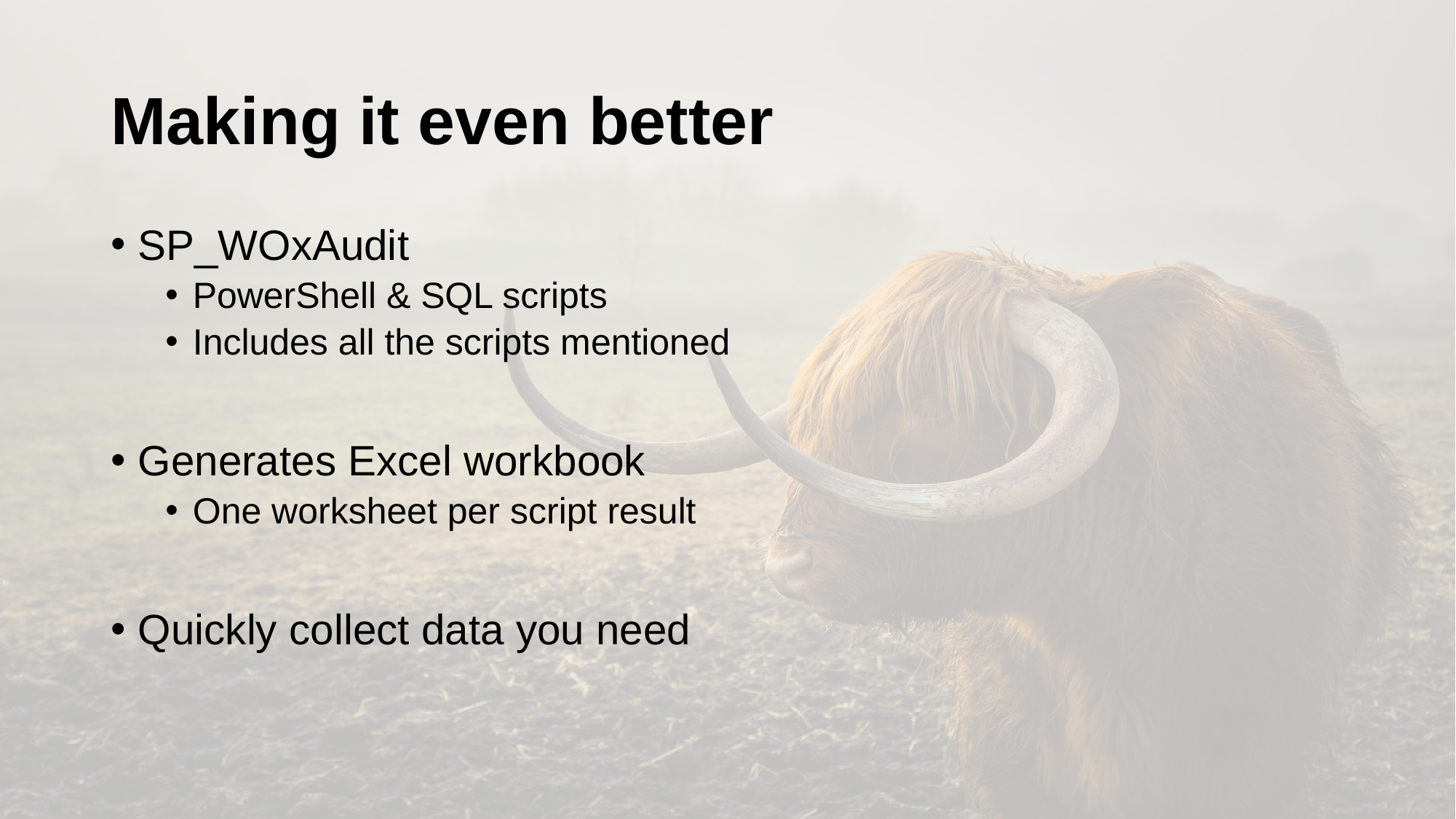

# Making it even better
SP_WOxAudit
PowerShell & SQL scripts
Includes all the scripts mentioned

Generates Excel workbook
One worksheet per script result

Quickly collect data you need